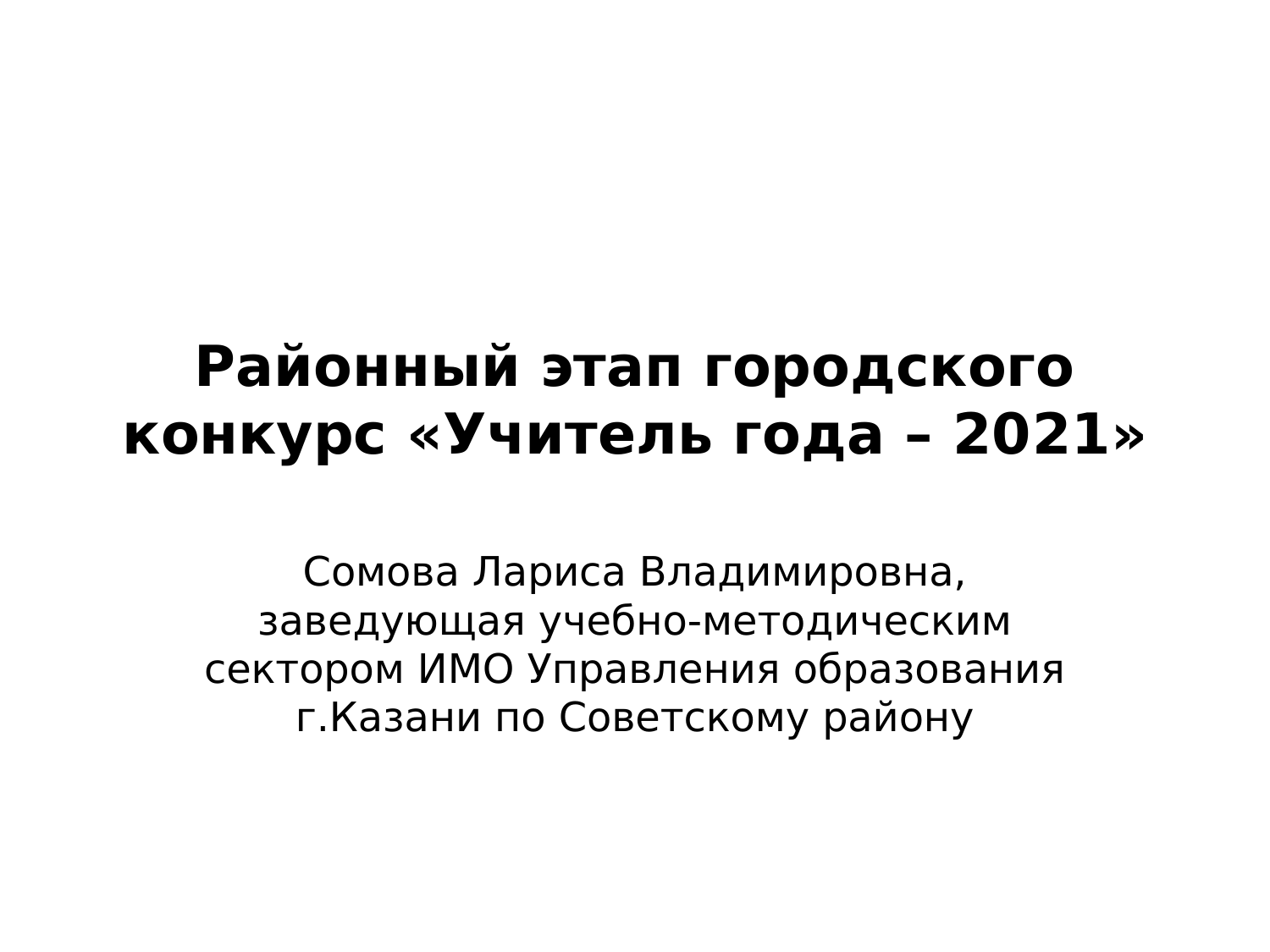

# Районный этап городского конкурс «Учитель года – 2021»
Сомова Лариса Владимировна, заведующая учебно-методическим сектором ИМО Управления образования г.Казани по Советскому району